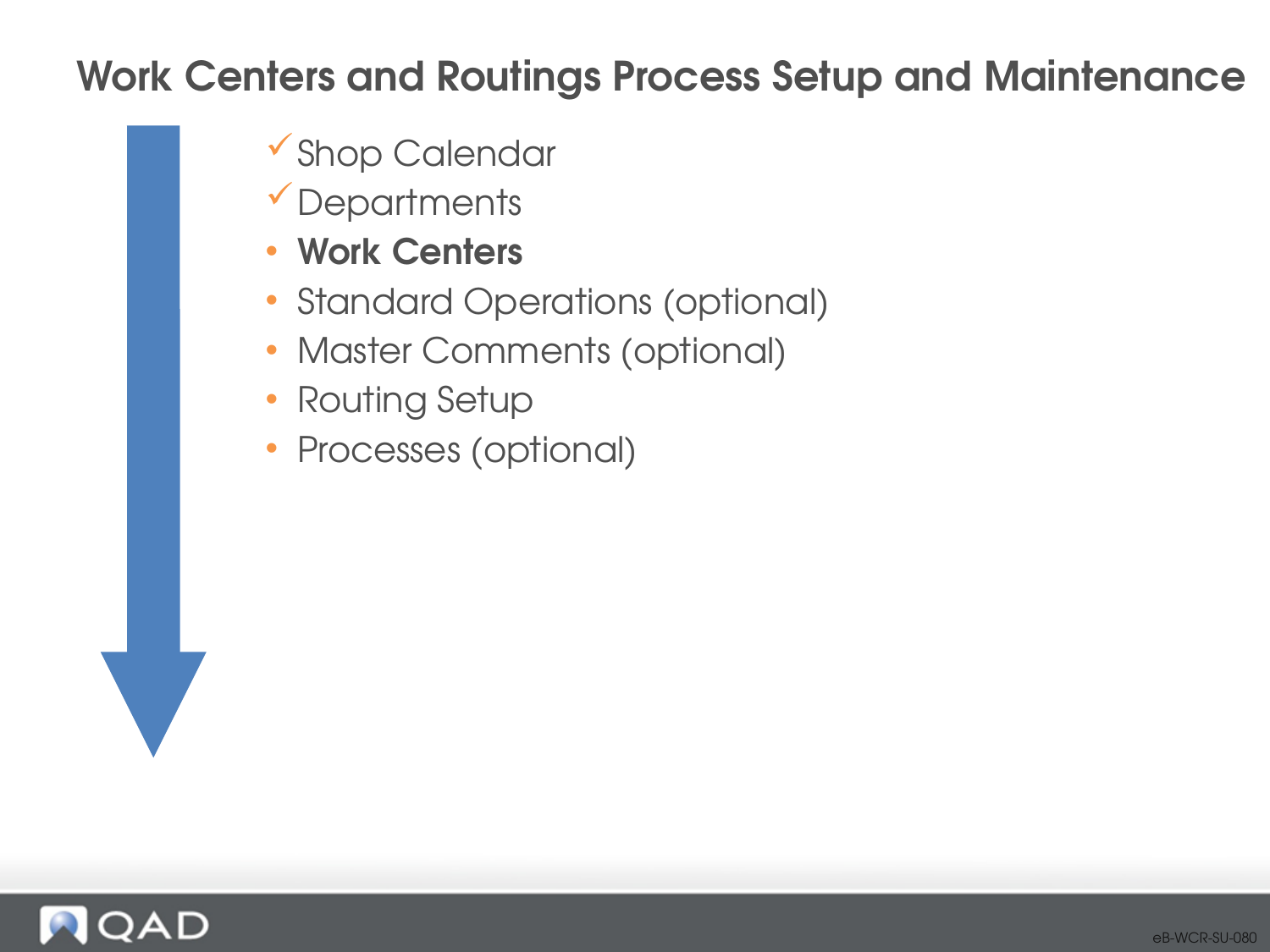

# Work Centers and Routings Process Setup and Maintenance
Shop Calendar
Departments
Work Centers
Standard Operations (optional)
Master Comments (optional)
Routing Setup
Processes (optional)

eB-WCR-SU-080